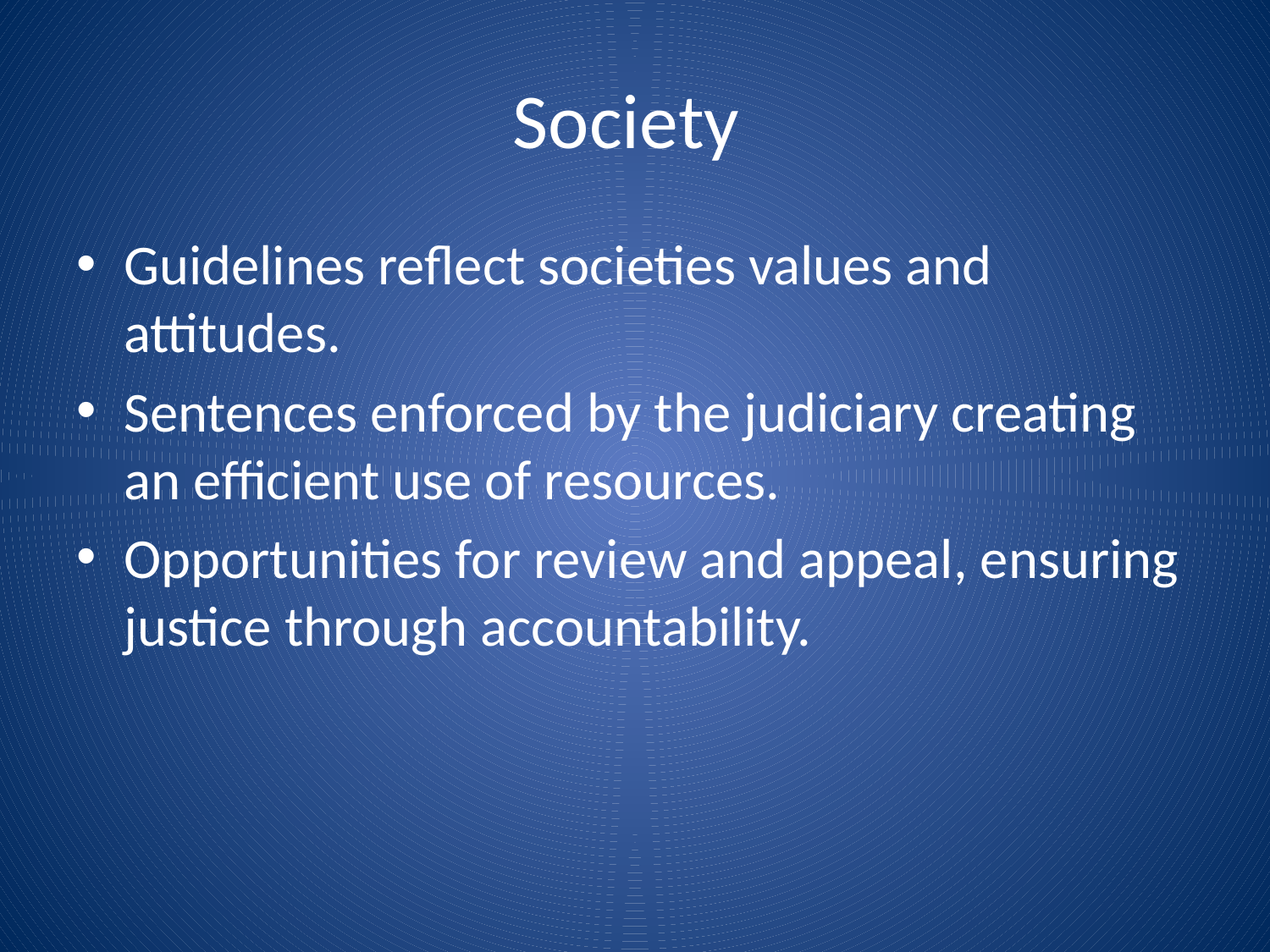

# Society
Guidelines reflect societies values and attitudes.
Sentences enforced by the judiciary creating an efficient use of resources.
Opportunities for review and appeal, ensuring justice through accountability.